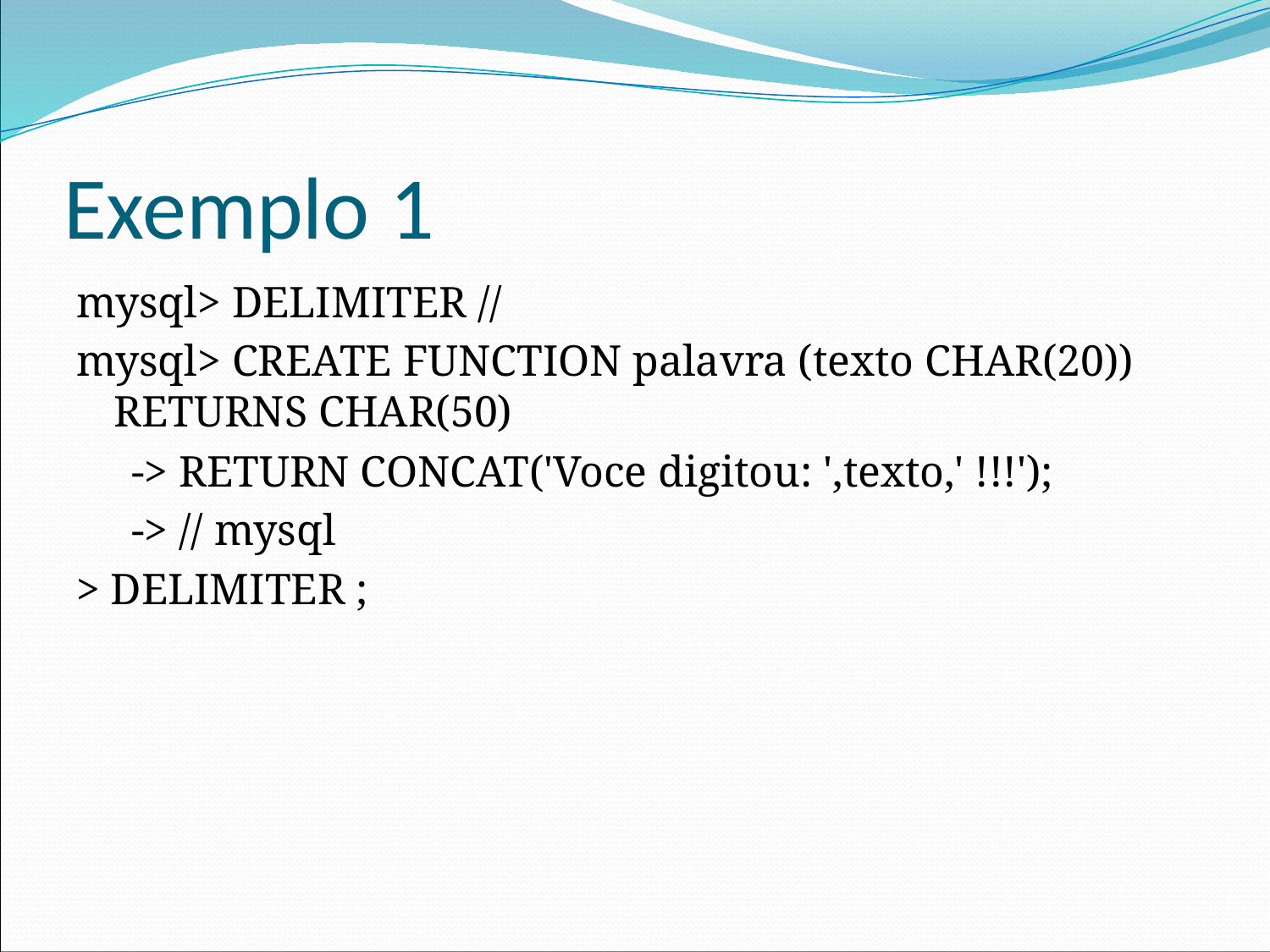

# Exemplo 1
mysql> DELIMITER //
mysql> CREATE FUNCTION palavra (texto CHAR(20)) RETURNS CHAR(50)
     -> RETURN CONCAT('Voce digitou: ',texto,' !!!');
     -> // mysql
> DELIMITER ;